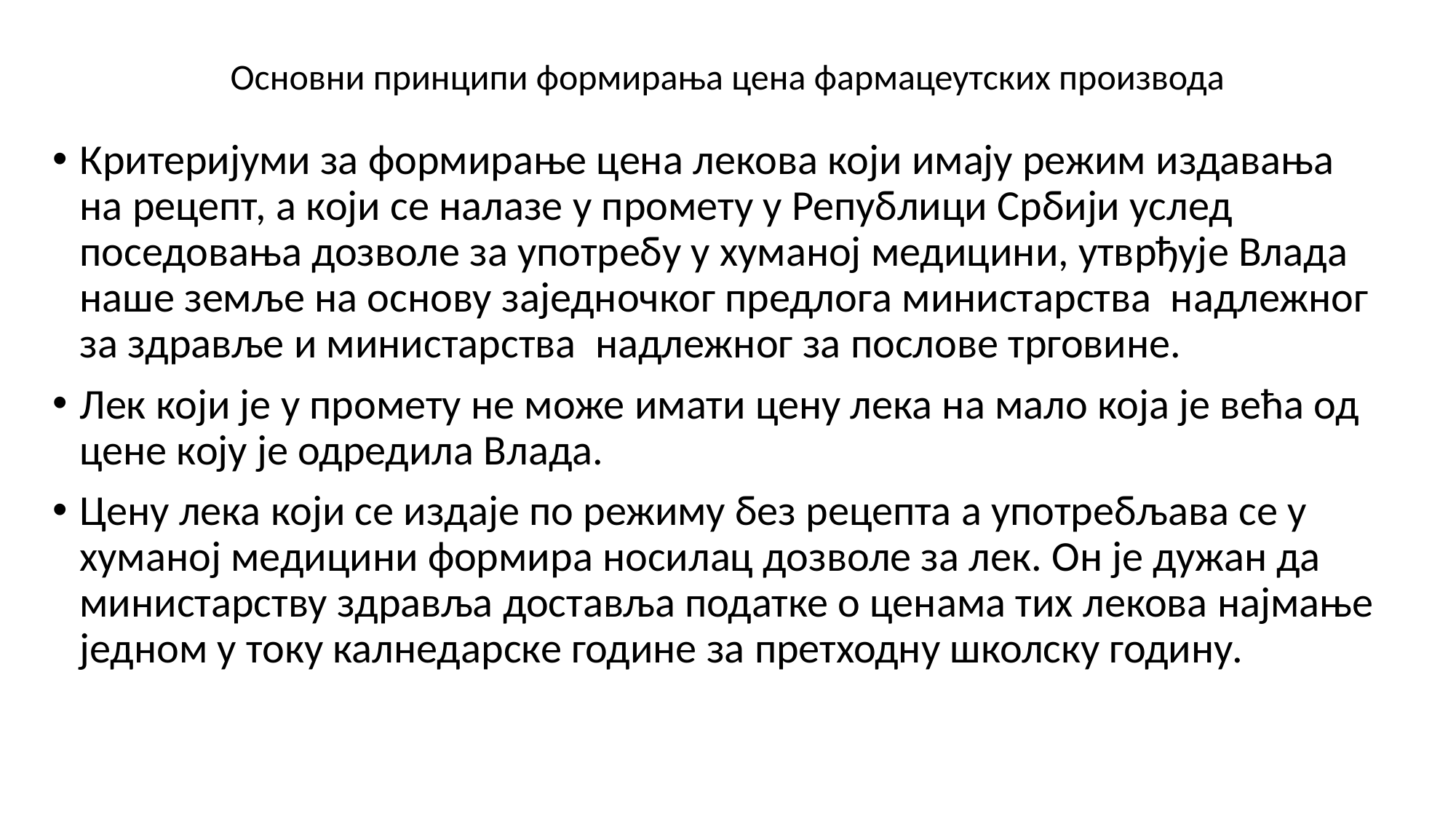

# Основни принципи формирања цена фармацеутских производа
Критеријуми за формирање цена лекова који имају режим издавања на рецепт, а који се налазе у промету у Републици Србији услед поседовања дозволе за употребу у хуманој медицини, утврђује Влада наше земље на основу заједночког предлога министарства  надлежног за здравље и министарства  надлежног за послове трговине.
Лек који је у промету не може имати цену лека на мало која је већа од цене коју је одредила Влада.
Цену лека који се издаје по режиму без рецепта а употребљава се у хуманој медицини формира носилац дозволе за лек. Он је дужан да министарству здравља доставља податке о ценама тих лекова најмање једном у току калнедарске године за претходну школску годину.